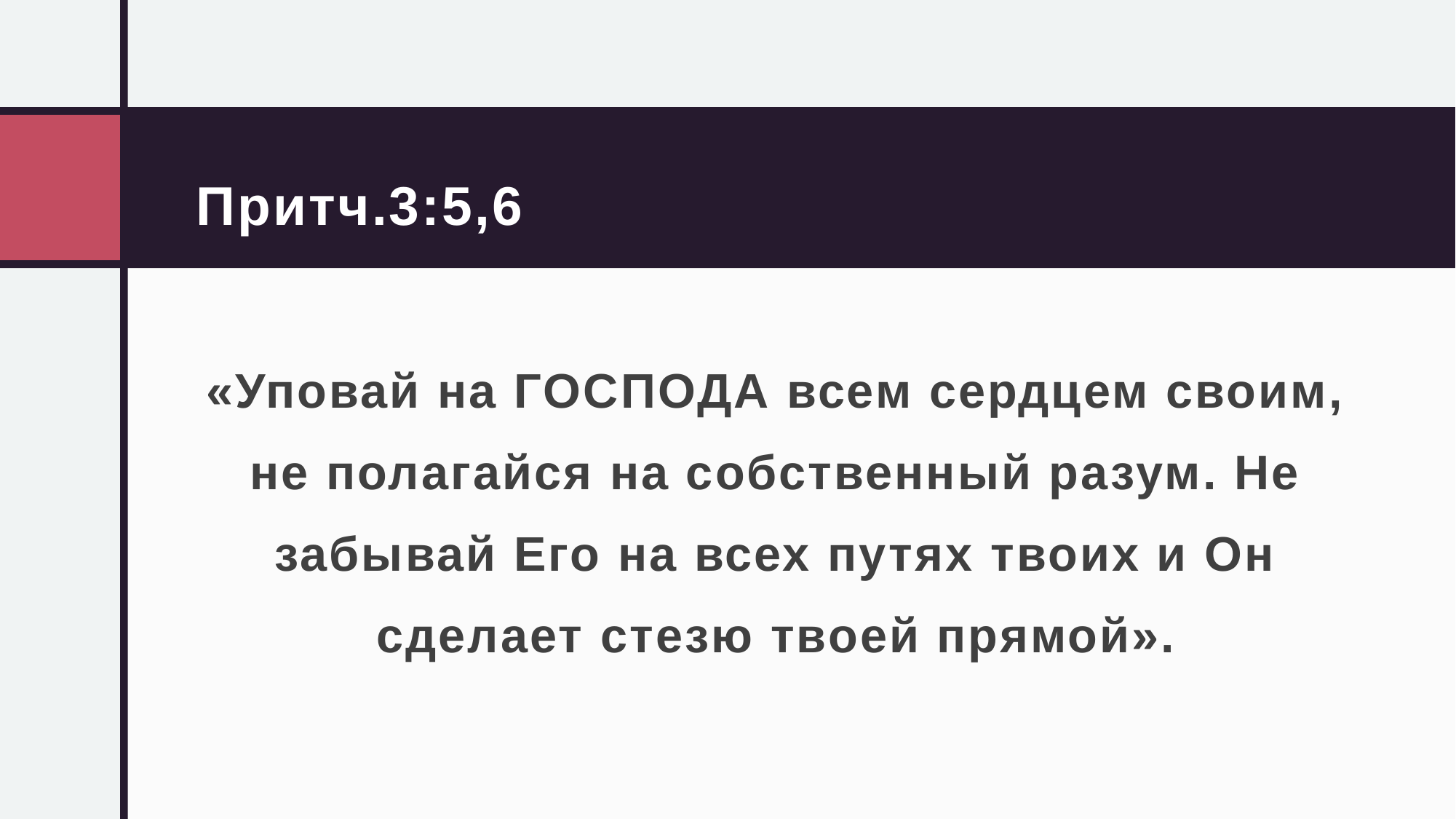

# Притч.3:5,6

«Уповай на ГОСПОДА всем сердцем своим, не полагайся на собственный разум. Не забывай Его на всех путях твоих и Он сделает стезю твоей прямой».